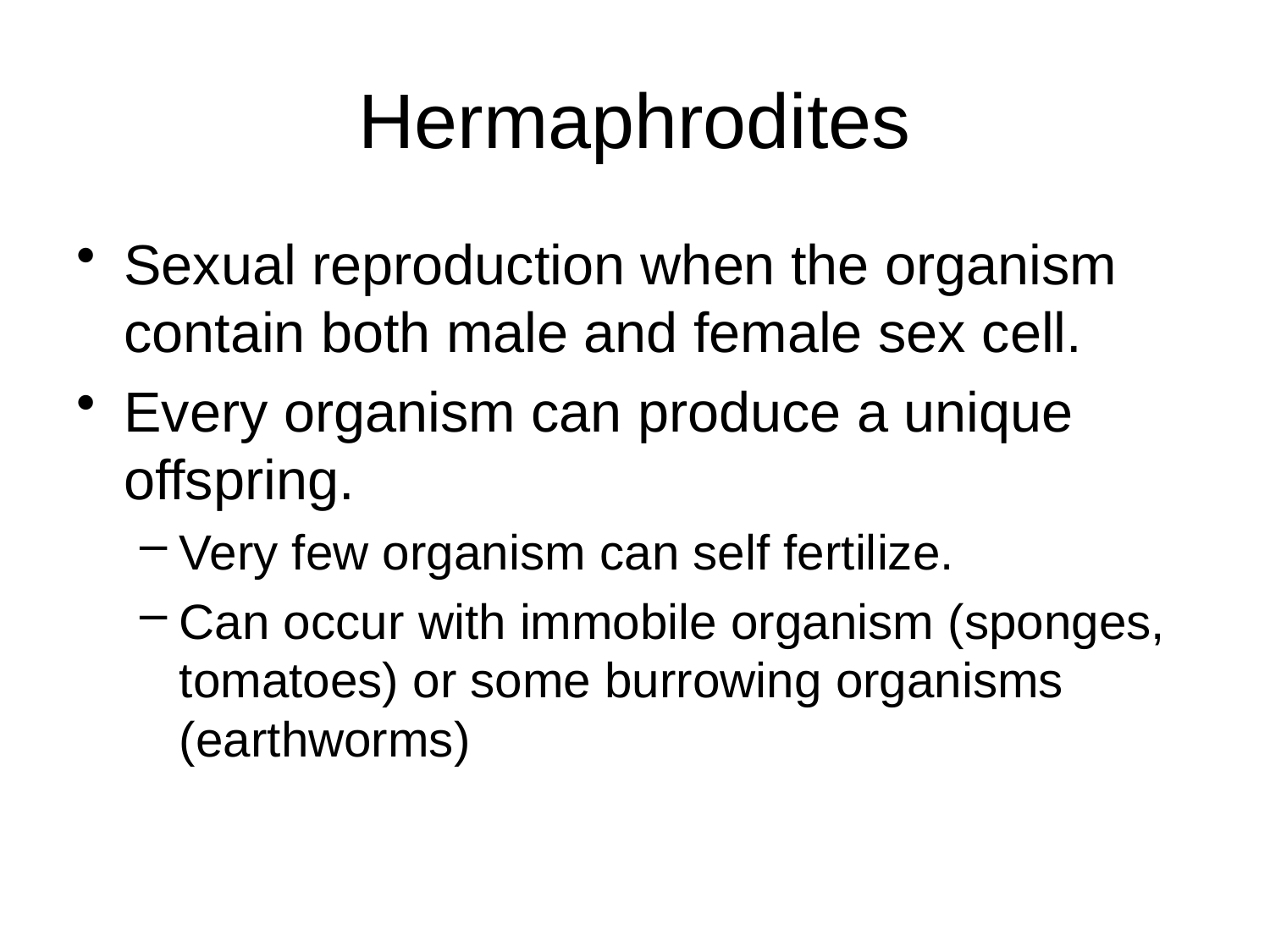

# Hermaphrodites
Sexual reproduction when the organism contain both male and female sex cell.
Every organism can produce a unique offspring.
Very few organism can self fertilize.
Can occur with immobile organism (sponges, tomatoes) or some burrowing organisms (earthworms)